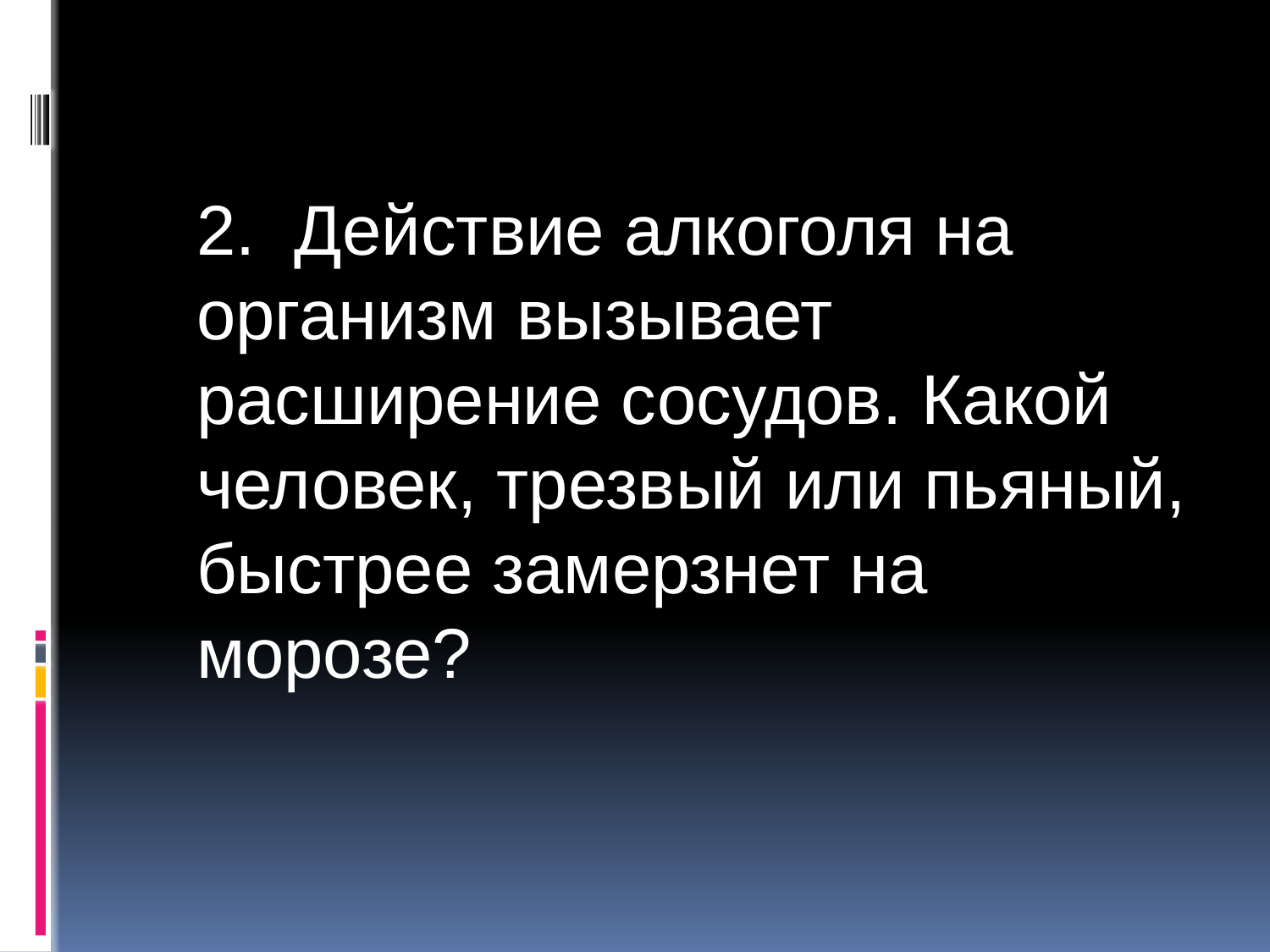

#
	2.  Действие алкоголя на организм вызывает расширение сосудов. Какой человек, трезвый или пьяный, быстрее замерзнет на морозе?